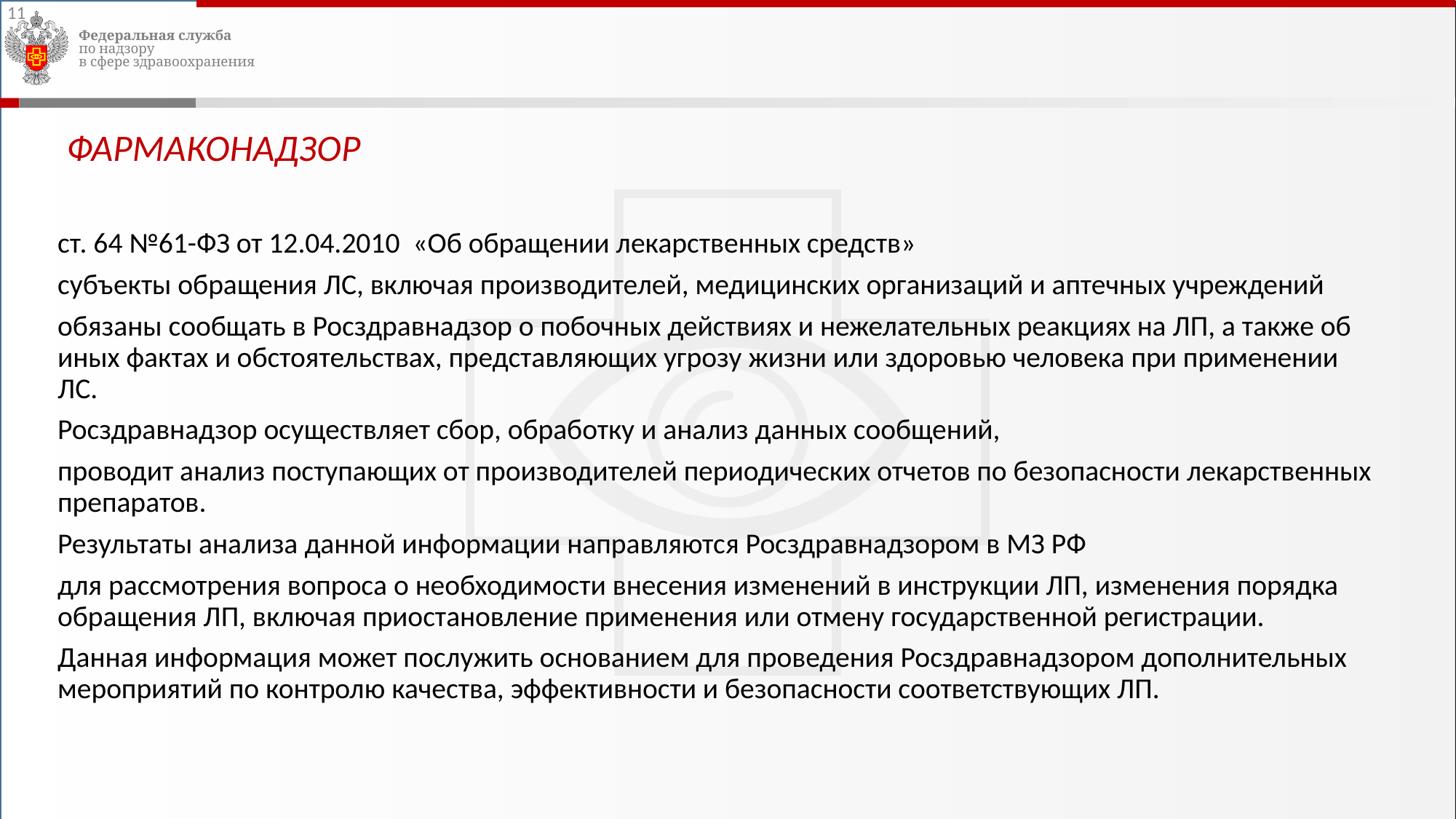

11
# ФАРМАКОНАДЗОР
ст. 64 №61-ФЗ от 12.04.2010  «Об обращении лекарственных средств»
субъекты обращения ЛС, включая производителей, медицинских организаций и аптечных учреждений
обязаны сообщать в Росздравнадзор о побочных действиях и нежелательных реакциях на ЛП, а также об иных фактах и обстоятельствах, представляющих угрозу жизни или здоровью человека при применении ЛС.
Росздравнадзор осуществляет сбор, обработку и анализ данных сообщений,
проводит анализ поступающих от производителей периодических отчетов по безопасности лекарственных препаратов.
Результаты анализа данной информации направляются Росздравнадзором в МЗ РФ
для рассмотрения вопроса о необходимости внесения изменений в инструкции ЛП, изменения порядка обращения ЛП, включая приостановление применения или отмену государственной регистрации.
Данная информация может послужить основанием для проведения Росздравнадзором дополнительных мероприятий по контролю качества, эффективности и безопасности соответствующих ЛП.